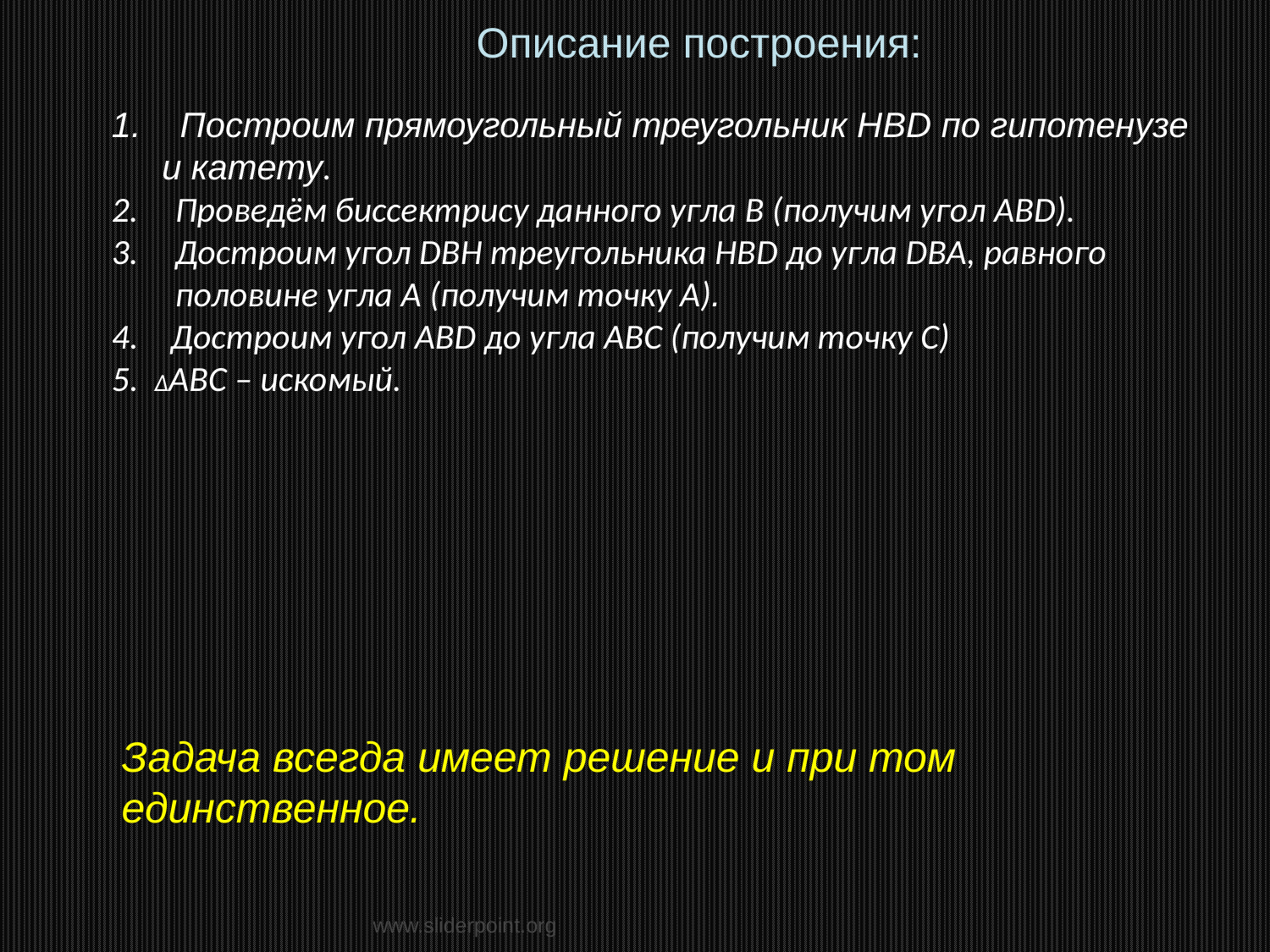

Описание построения:
1.    Построим прямоугольный треугольник HBD по гипотенузе и катету.
Проведём биссектрису данного угла B (получим угол ABD).
Достроим угол DBH треугольника HBD до угла DBA, равного половине угла A (получим точку A).
4.    Достроим угол ABD до угла ABC (получим точку C)
5.  ∆ABC – искомый.
Задача всегда имеет решение и при том единственное.
www.sliderpoint.org